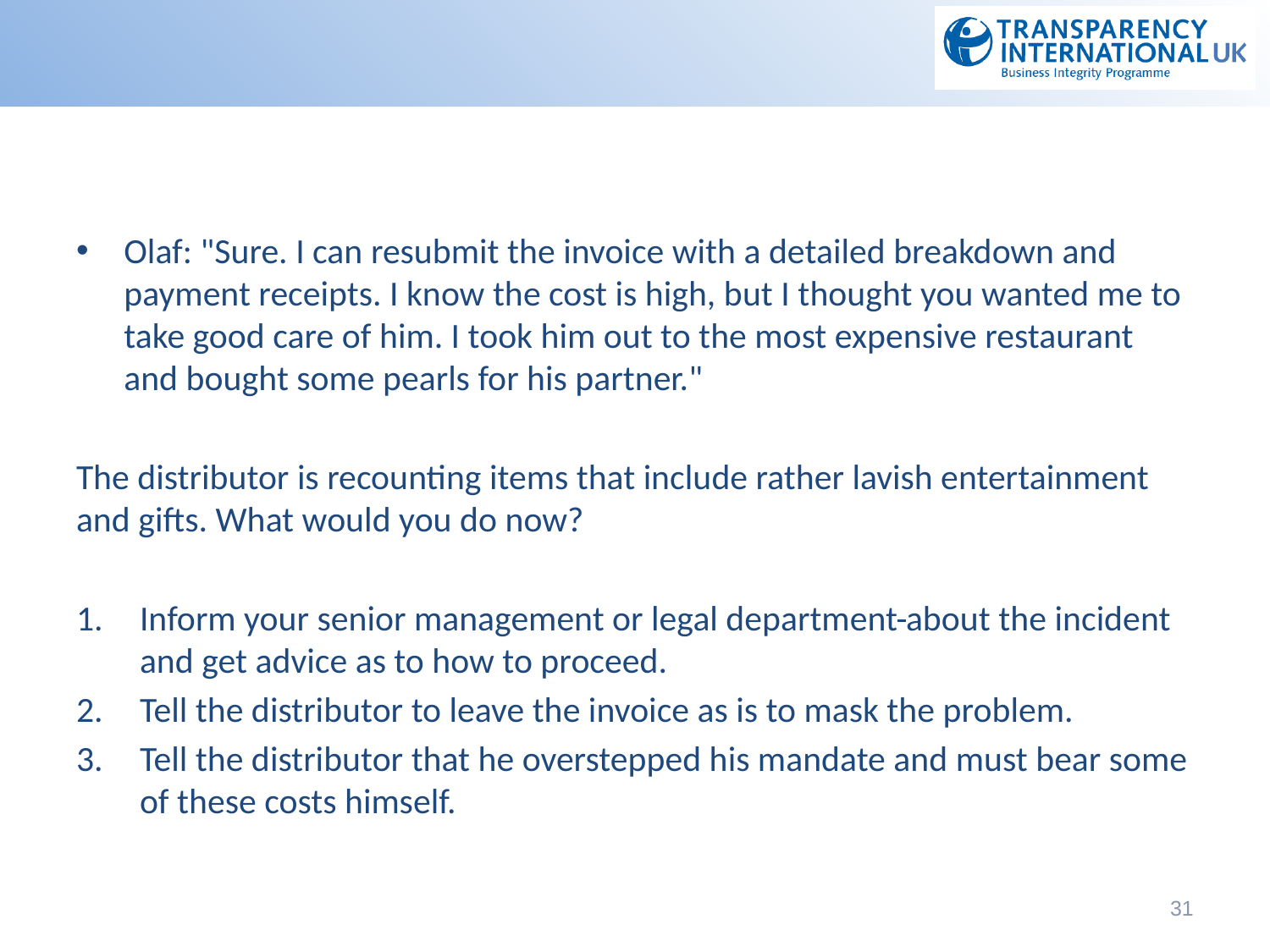

#
Olaf: "Sure. I can resubmit the invoice with a detailed breakdown and payment receipts. I know the cost is high, but I thought you wanted me to take good care of him. I took him out to the most expensive restaurant and bought some pearls for his partner."

The distributor is recounting items that include rather lavish entertainment and gifts. What would you do now?

Inform your senior management or legal department about the incident and get advice as to how to proceed.
Tell the distributor to leave the invoice as is to mask the problem.
Tell the distributor that he overstepped his mandate and must bear some of these costs himself.

31